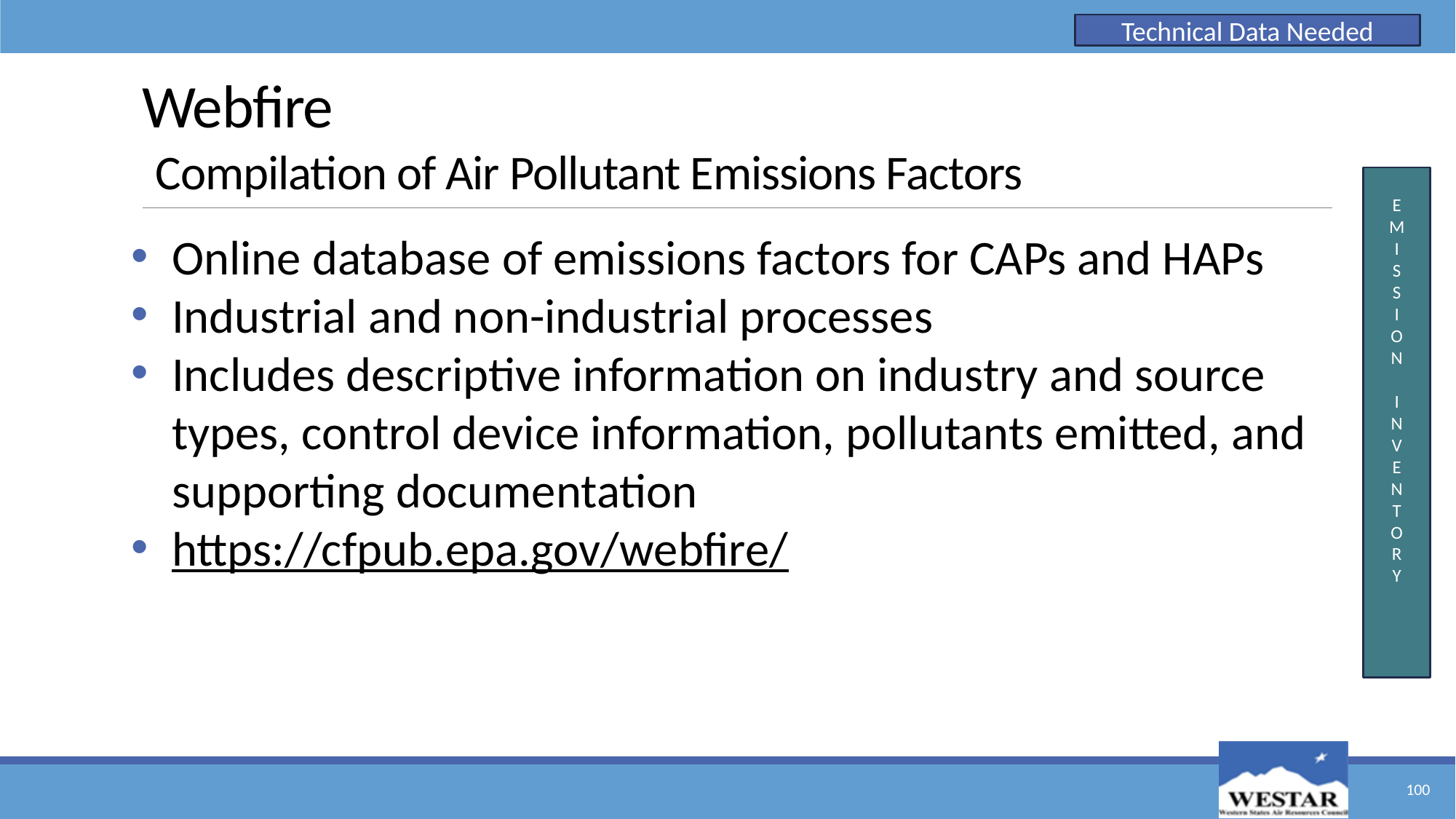

Technical Data Needed
# Webfire Compilation of Air Pollutant Emissions Factors
E
M
I
S
S
I
O
N

I
N
V
E
N
T
O
R
Y

Online database of emissions factors for CAPs and HAPs
Industrial and non-industrial processes
Includes descriptive information on industry and source types, control device information, pollutants emitted, and supporting documentation
https://cfpub.epa.gov/webfire/

100